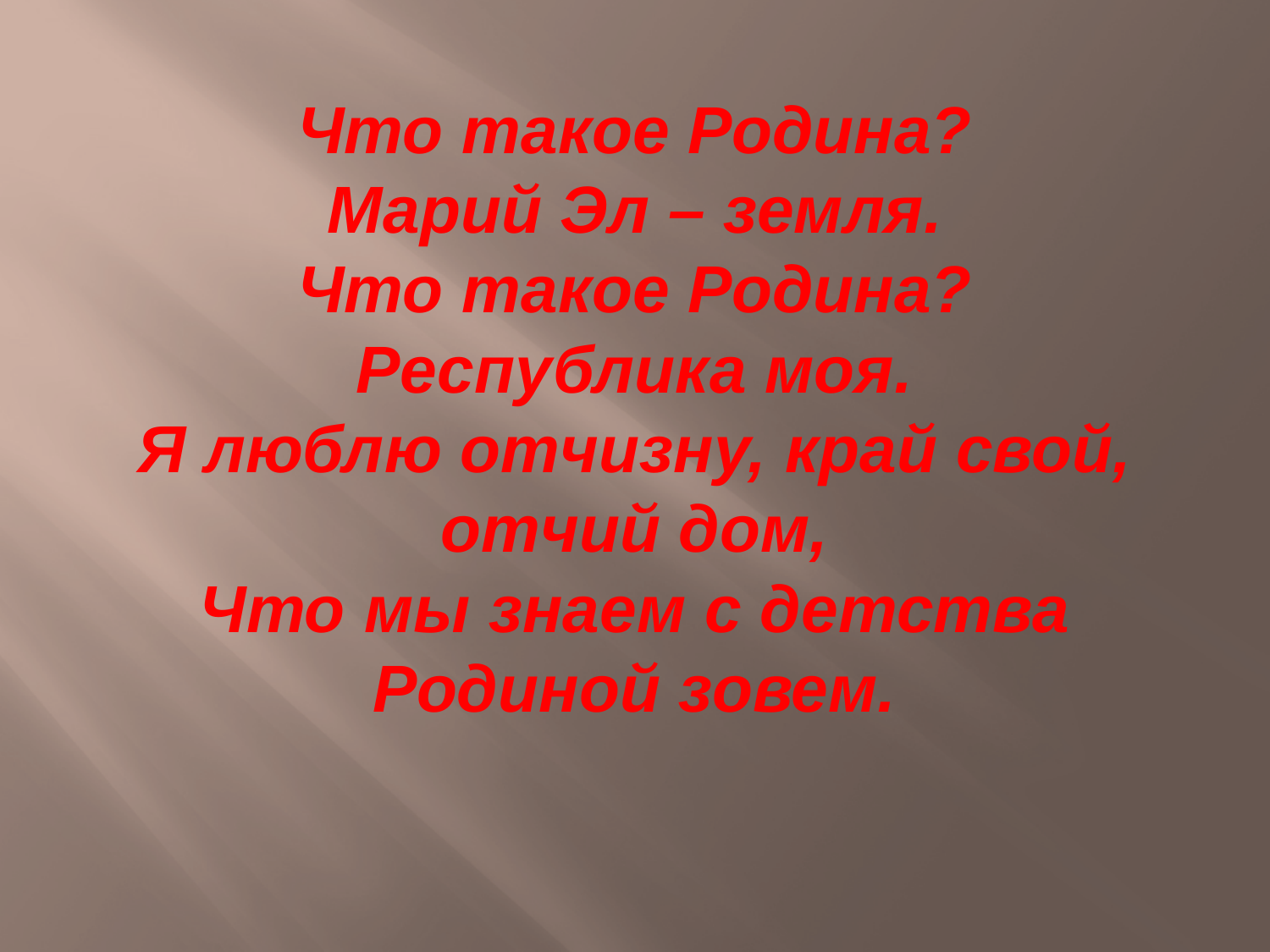

# Что такое Родина? Марий Эл – земля. Что такое Родина? Республика моя. Я люблю отчизну, край свой, отчий дом, Что мы знаем с детства Родиной зовем.